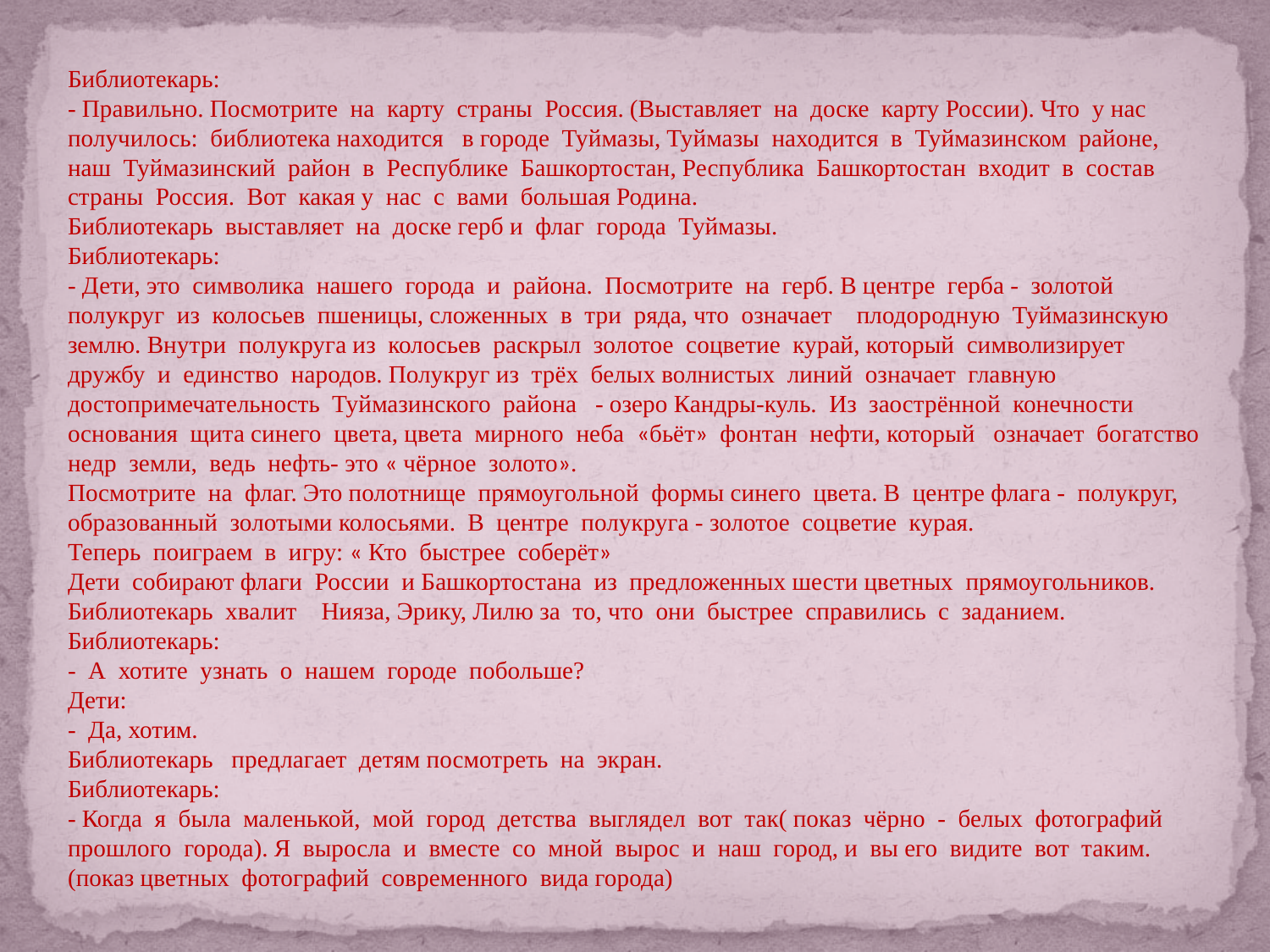

Библиотекарь:
- Правильно. Посмотрите  на  карту  страны  Россия. (Выставляет  на  доске  карту России). Что  у нас  получилось:  библиотека находится   в городе  Туймазы, Туймазы  находится  в  Туймазинском  районе, наш  Туймазинский  район  в  Республике  Башкортостан, Республика  Башкортостан  входит  в  состав  страны  Россия.  Вот  какая у  нас  с  вами  большая Родина.
Библиотекарь  выставляет  на  доске герб и  флаг  города  Туймазы.
Библиотекарь:
- Дети, это  символика  нашего  города  и  района.  Посмотрите  на  герб. В центре  герба -  золотой полукруг  из  колосьев  пшеницы, сложенных  в  три  ряда, что  означает    плодородную  Туймазинскую  землю. Внутри  полукруга из  колосьев  раскрыл  золотое  соцветие  курай, который  символизирует  дружбу  и  единство  народов. Полукруг из  трёх  белых волнистых  линий  означает  главную  достопримечательность  Туймазинского  района   - озеро Кандры-куль.  Из  заострённой  конечности  основания  щита синего  цвета, цвета  мирного  неба  «бьёт»  фонтан  нефти, который   означает  богатство недр  земли,  ведь  нефть- это « чёрное  золото».
Посмотрите  на  флаг. Это полотнище  прямоугольной  формы синего  цвета. В  центре флага -  полукруг, образованный  золотыми колосьями.  В  центре  полукруга - золотое  соцветие  курая.
Теперь  поиграем  в  игру: « Кто  быстрее  соберёт»
Дети  собирают флаги  России  и Башкортостана  из  предложенных шести цветных  прямоугольников.
Библиотекарь  хвалит    Нияза, Эрику, Лилю за  то, что  они  быстрее  справились  с  заданием.
Библиотекарь:
-  А  хотите  узнать  о  нашем  городе  побольше?
Дети:
-  Да, хотим.
Библиотекарь   предлагает  детям посмотреть  на  экран.
Библиотекарь:
- Когда  я  была  маленькой,  мой  город  детства  выглядел  вот  так( показ  чёрно  -  белых  фотографий прошлого  города). Я  выросла  и  вместе  со  мной  вырос  и  наш  город, и  вы его  видите  вот  таким.(показ цветных  фотографий  современного  вида города)